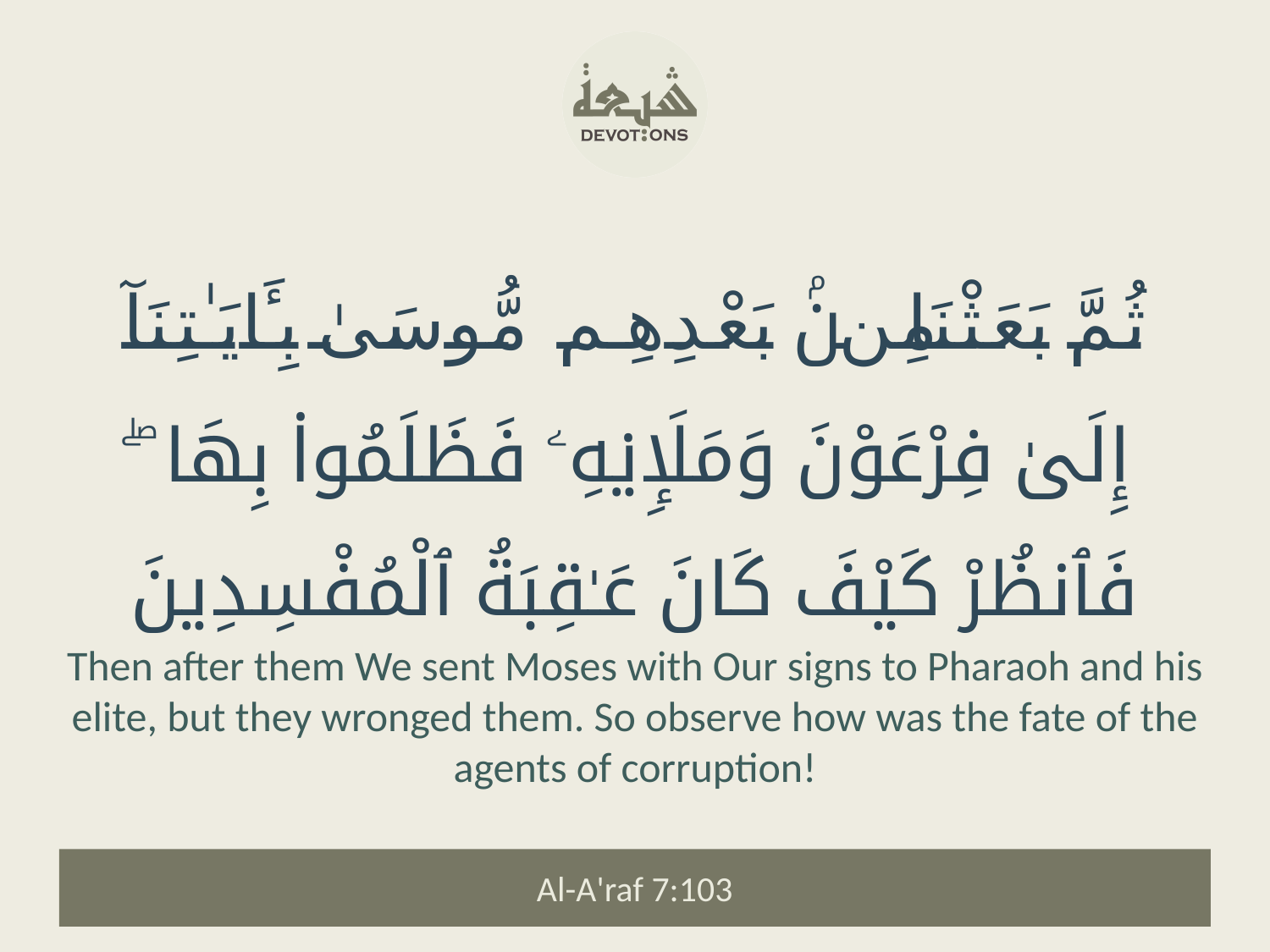

ثُمَّ بَعَثْنَا مِنۢ بَعْدِهِم مُّوسَىٰ بِـَٔايَـٰتِنَآ إِلَىٰ فِرْعَوْنَ وَمَلَإِي۟هِۦ فَظَلَمُوا۟ بِهَا ۖ فَٱنظُرْ كَيْفَ كَانَ عَـٰقِبَةُ ٱلْمُفْسِدِينَ
Then after them We sent Moses with Our signs to Pharaoh and his elite, but they wronged them. So observe how was the fate of the agents of corruption!
Al-A'raf 7:103